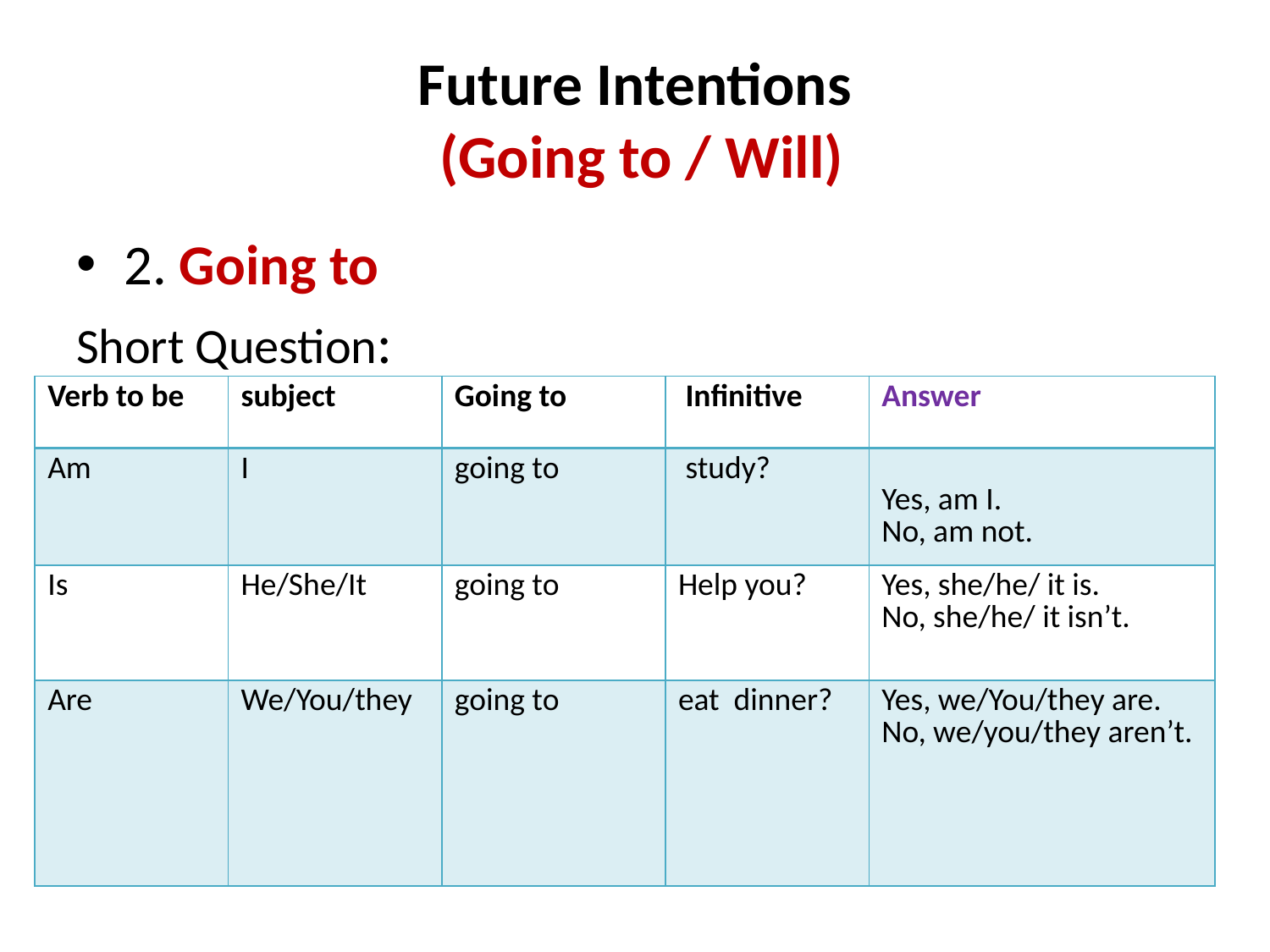

# Future Intentions (Going to / Will)
2. Going to
Short Question:

| Verb to be | subject | Going to | Infinitive | Answer |
| --- | --- | --- | --- | --- |
| Am | I | going to | study? | Yes, am I. No, am not. |
| Is | He/She/It | going to | Help you? | Yes, she/he/ it is. No, she/he/ it isn’t. |
| Are | We/You/they | going to | eat dinner? | Yes, we/You/they are. No, we/you/they aren’t. |